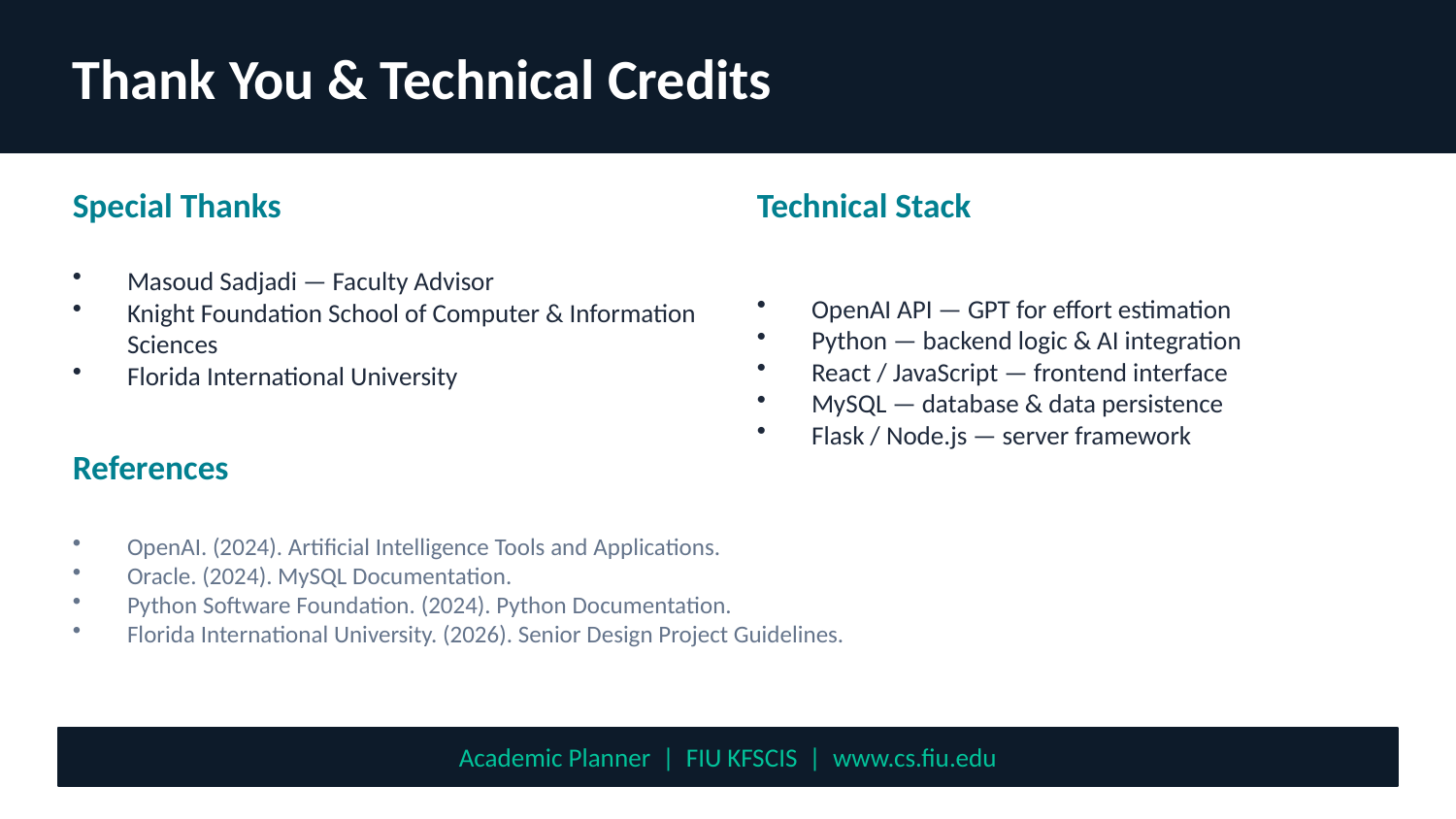

Thank You & Technical Credits
Special Thanks
Technical Stack
Masoud Sadjadi — Faculty Advisor
Knight Foundation School of Computer & Information Sciences
Florida International University
OpenAI API — GPT for effort estimation
Python — backend logic & AI integration
React / JavaScript — frontend interface
MySQL — database & data persistence
Flask / Node.js — server framework
References
OpenAI. (2024). Artificial Intelligence Tools and Applications.
Oracle. (2024). MySQL Documentation.
Python Software Foundation. (2024). Python Documentation.
Florida International University. (2026). Senior Design Project Guidelines.

Academic Planner  |  FIU KFSCIS  |  www.cs.fiu.edu